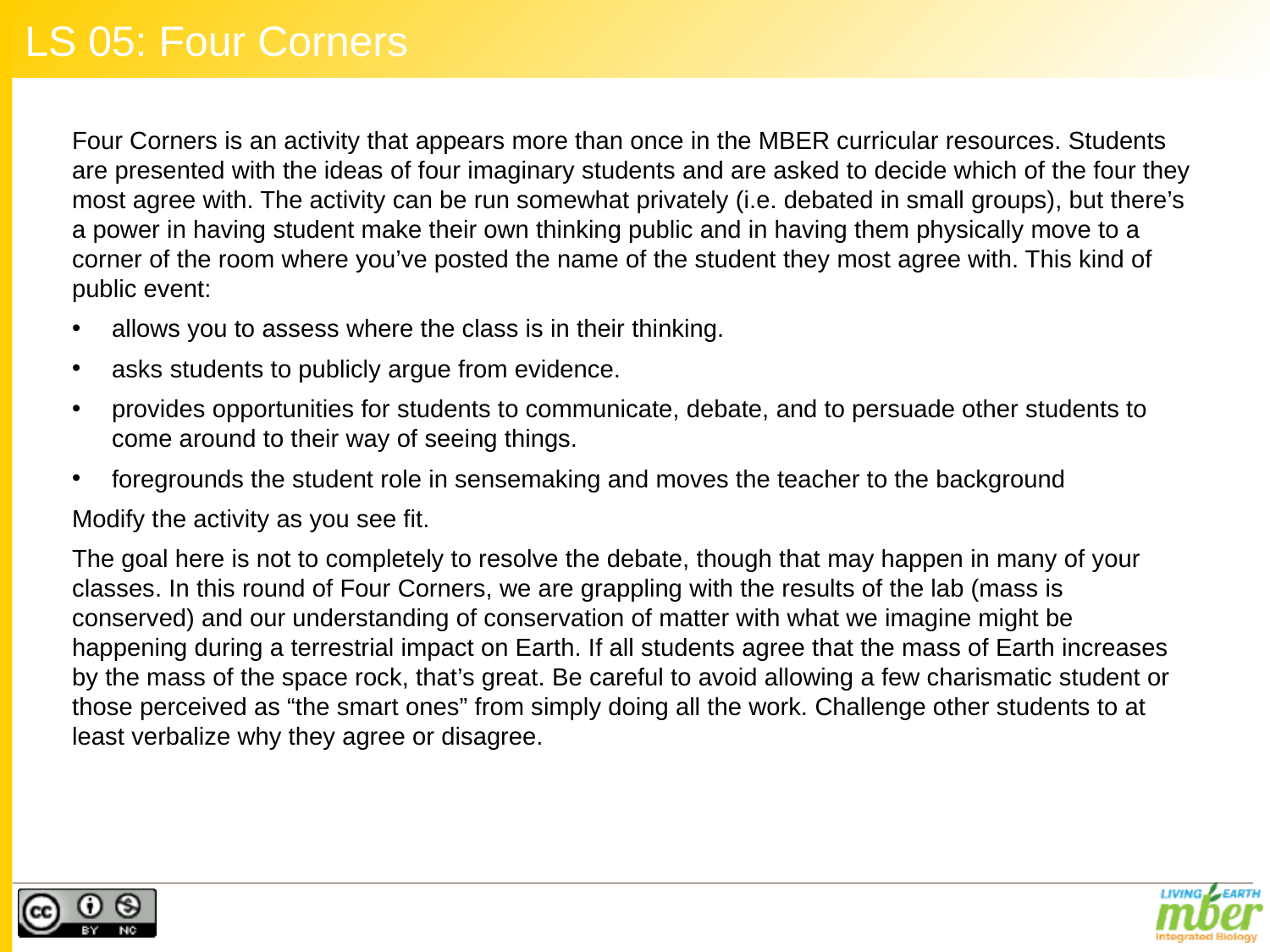

# LS 05: Four Corners
Four Corners is an activity that appears more than once in the MBER curricular resources. Students are presented with the ideas of four imaginary students and are asked to decide which of the four they most agree with. The activity can be run somewhat privately (i.e. debated in small groups), but there’s a power in having student make their own thinking public and in having them physically move to a corner of the room where you’ve posted the name of the student they most agree with. This kind of public event:
allows you to assess where the class is in their thinking.
asks students to publicly argue from evidence.
provides opportunities for students to communicate, debate, and to persuade other students to come around to their way of seeing things.
foregrounds the student role in sensemaking and moves the teacher to the background
Modify the activity as you see fit.
The goal here is not to completely to resolve the debate, though that may happen in many of your classes. In this round of Four Corners, we are grappling with the results of the lab (mass is conserved) and our understanding of conservation of matter with what we imagine might be happening during a terrestrial impact on Earth. If all students agree that the mass of Earth increases by the mass of the space rock, that’s great. Be careful to avoid allowing a few charismatic student or those perceived as “the smart ones” from simply doing all the work. Challenge other students to at least verbalize why they agree or disagree.